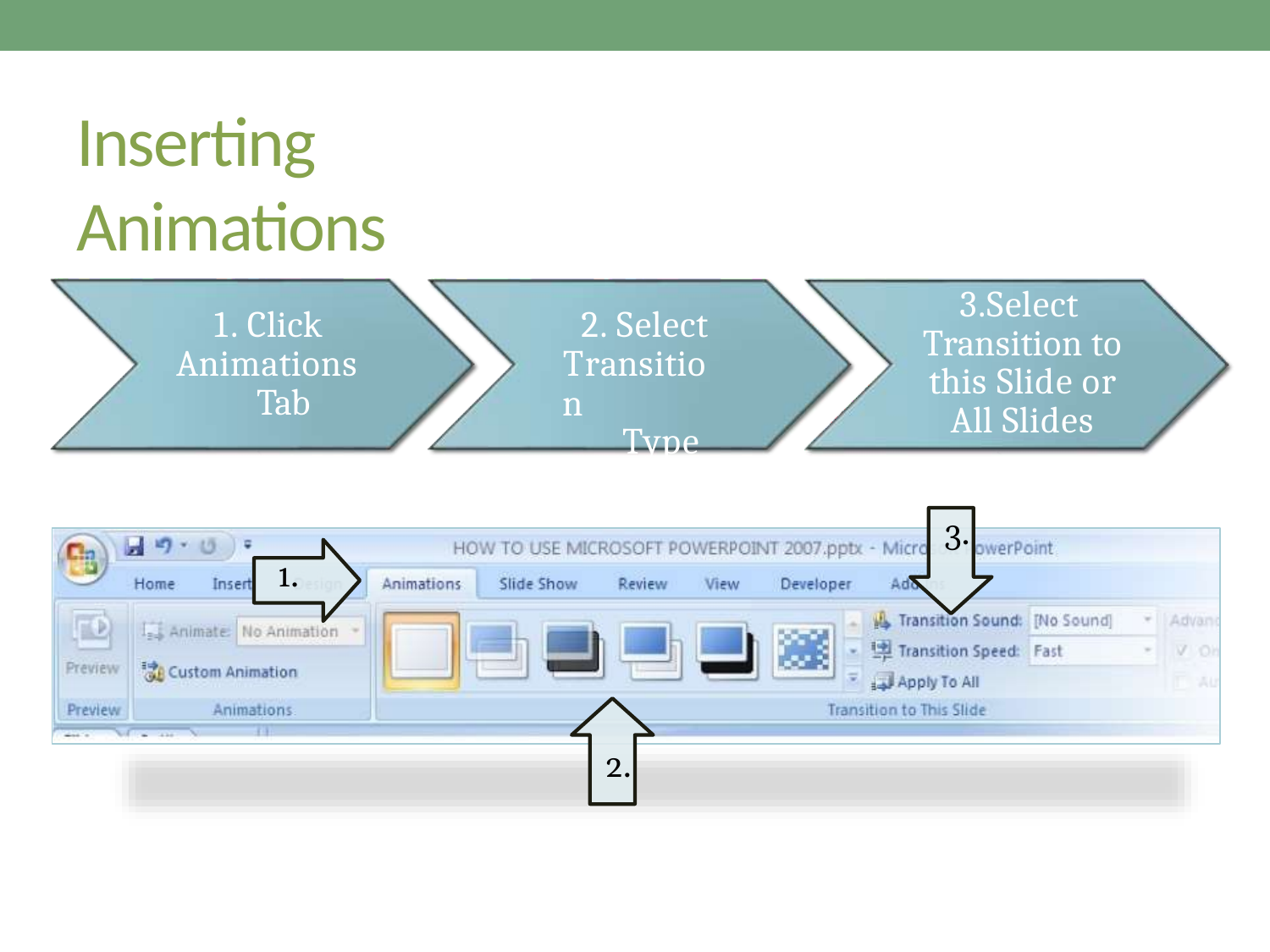

# Inserting Animations

3.Select  Transition to  this Slide or  All Slides
1. Click  Animations
Tab
2. Select  Transition
Type

3.
1.
2.